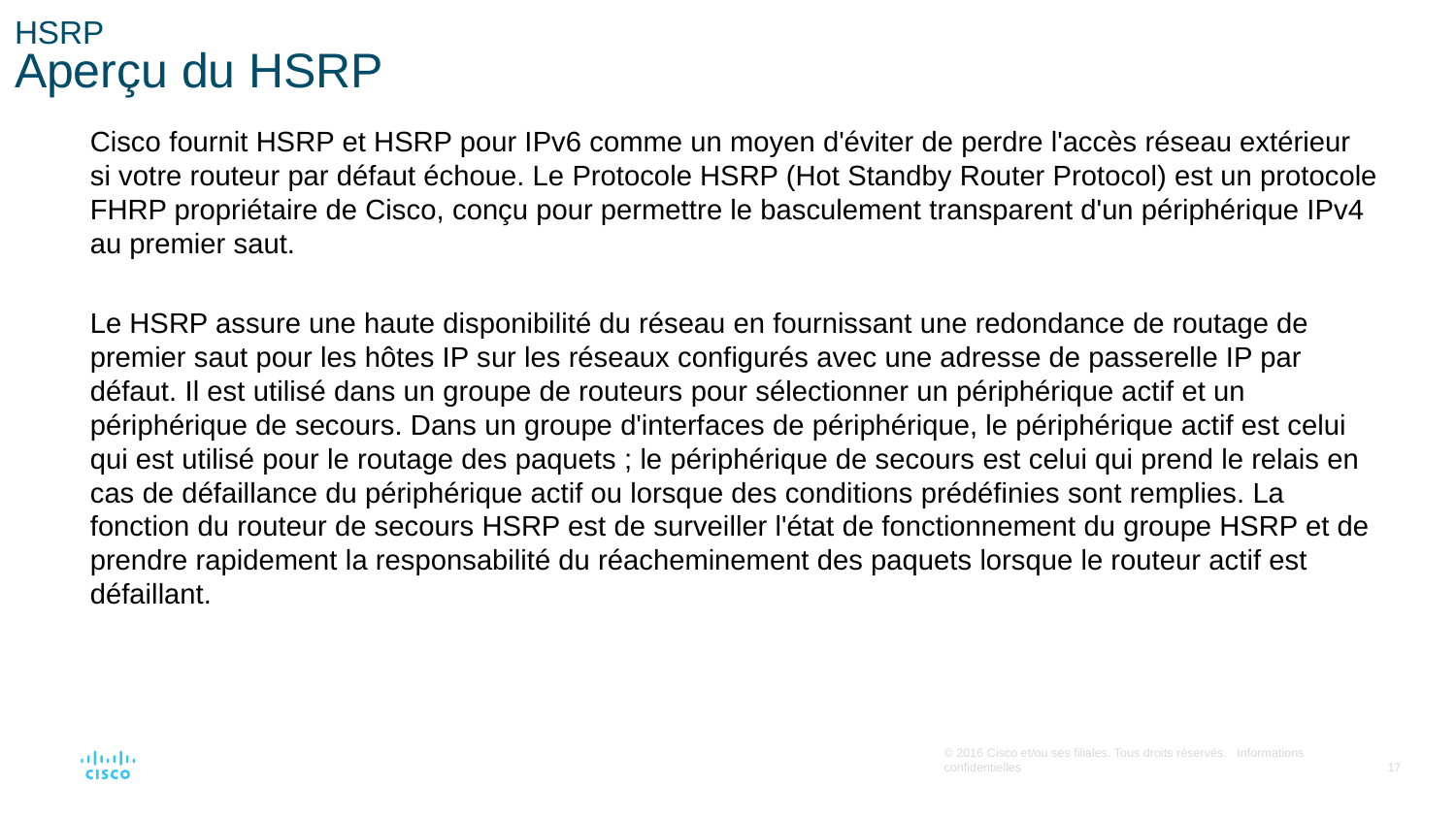

# HSRP Aperçu du HSRP
Cisco fournit HSRP et HSRP pour IPv6 comme un moyen d'éviter de perdre l'accès réseau extérieur si votre routeur par défaut échoue. Le Protocole HSRP (Hot Standby Router Protocol) est un protocole FHRP propriétaire de Cisco, conçu pour permettre le basculement transparent d'un périphérique IPv4 au premier saut.

Le HSRP assure une haute disponibilité du réseau en fournissant une redondance de routage de premier saut pour les hôtes IP sur les réseaux configurés avec une adresse de passerelle IP par défaut. Il est utilisé dans un groupe de routeurs pour sélectionner un périphérique actif et un périphérique de secours. Dans un groupe d'interfaces de périphérique, le périphérique actif est celui qui est utilisé pour le routage des paquets ; le périphérique de secours est celui qui prend le relais en cas de défaillance du périphérique actif ou lorsque des conditions prédéfinies sont remplies. La fonction du routeur de secours HSRP est de surveiller l'état de fonctionnement du groupe HSRP et de prendre rapidement la responsabilité du réacheminement des paquets lorsque le routeur actif est défaillant.